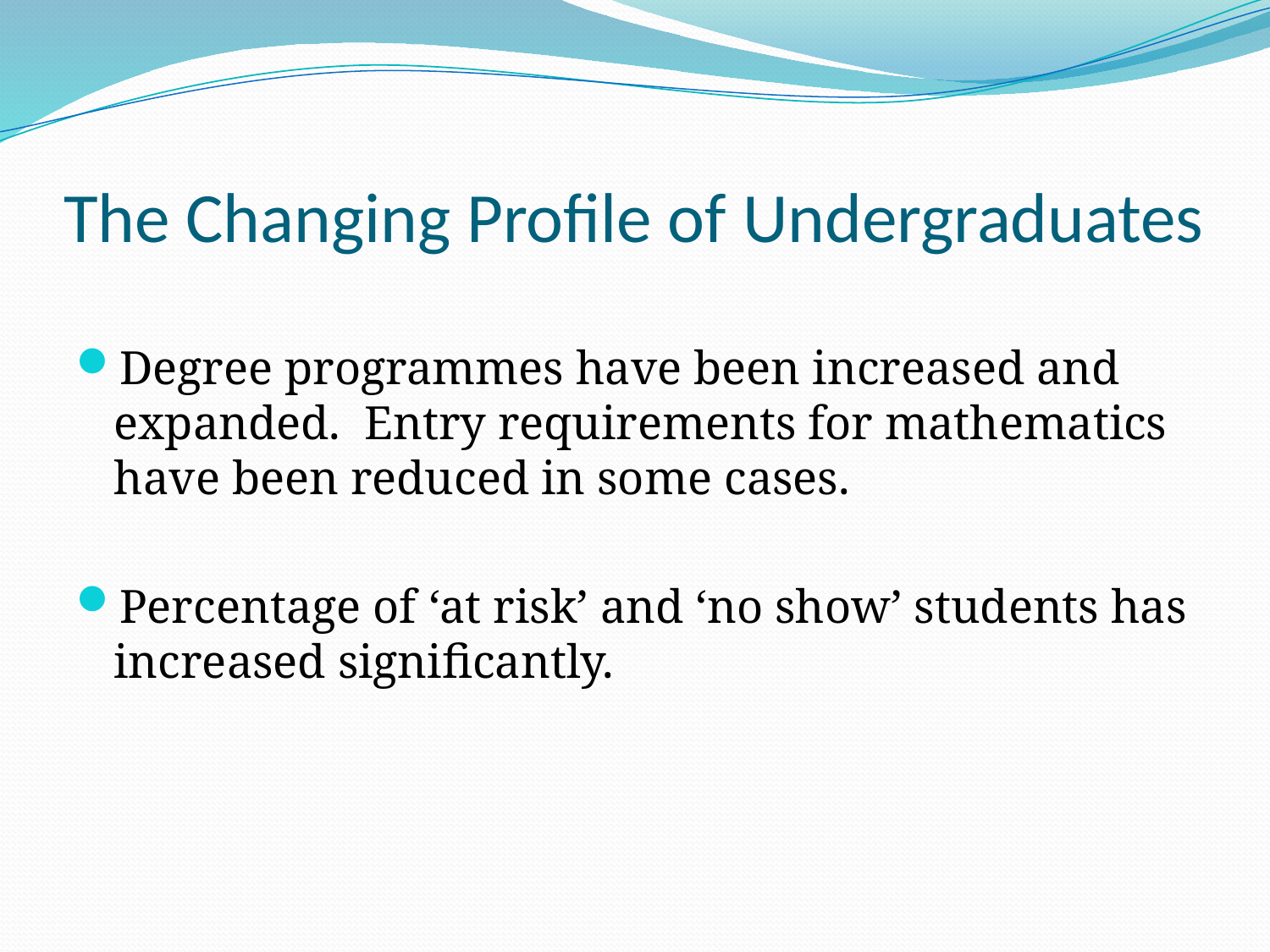

# The Changing Profile of Undergraduates

Degree programmes have been increased and expanded.  Entry requirements for mathematics have been reduced in some cases.

Percentage of ‘at risk’ and ‘no show’ students has increased significantly.